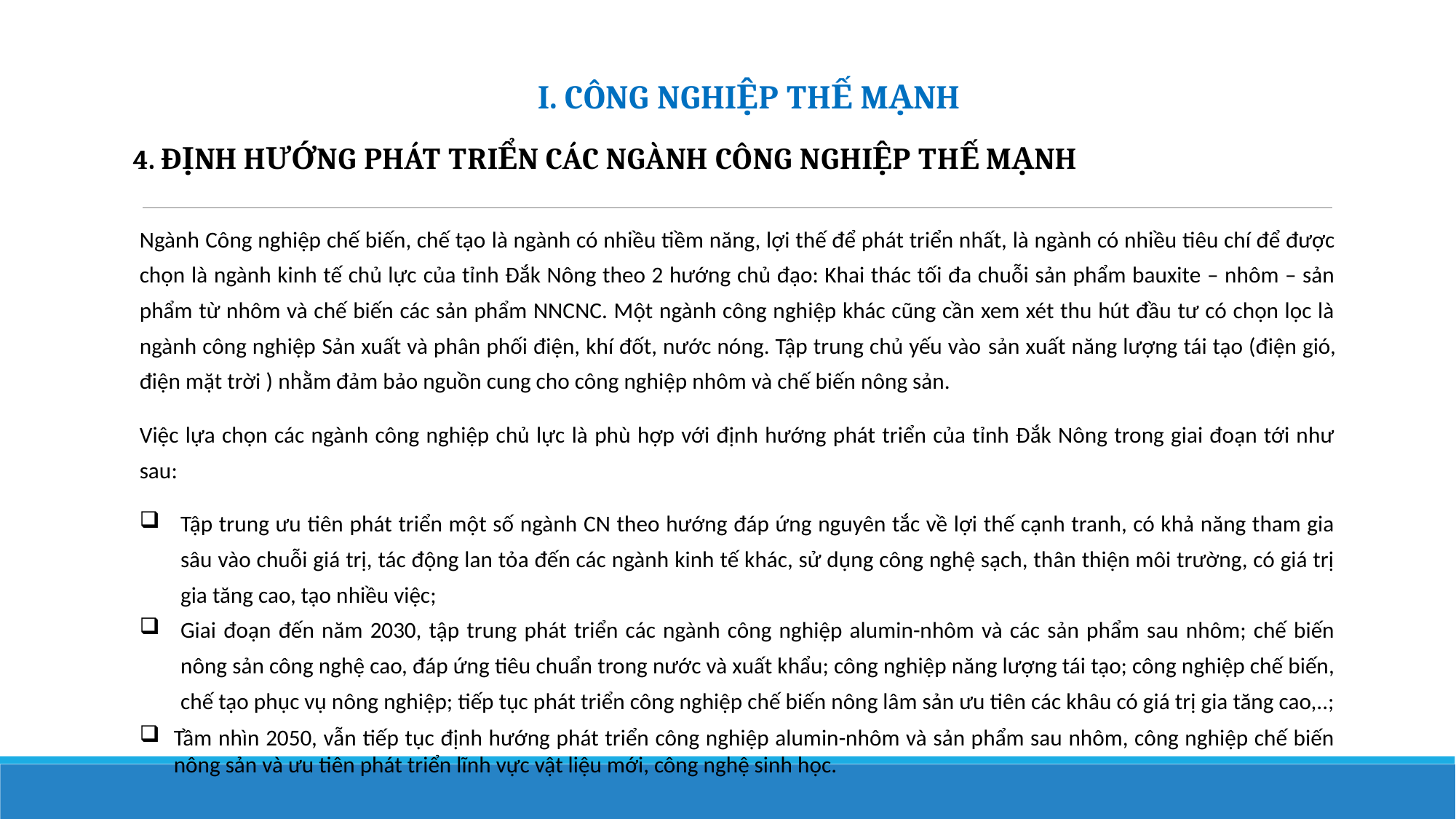

I. CÔNG NGHIỆP THẾ MẠNH
4. ĐỊNH HƯỚNG PHÁT TRIỂN CÁC NGÀNH CÔNG NGHIỆP THẾ MẠNH
Ngành Công nghiệp chế biến, chế tạo là ngành có nhiều tiềm năng, lợi thế để phát triển nhất, là ngành có nhiều tiêu chí để được chọn là ngành kinh tế chủ lực của tỉnh Đắk Nông theo 2 hướng chủ đạo: Khai thác tối đa chuỗi sản phẩm bauxite – nhôm – sản phẩm từ nhôm và chế biến các sản phẩm NNCNC. Một ngành công nghiệp khác cũng cần xem xét thu hút đầu tư có chọn lọc là ngành công nghiệp Sản xuất và phân phối điện, khí đốt, nước nóng. Tập trung chủ yếu vào sản xuất năng lượng tái tạo (điện gió, điện mặt trời ) nhằm đảm bảo nguồn cung cho công nghiệp nhôm và chế biến nông sản.
Việc lựa chọn các ngành công nghiệp chủ lực là phù hợp với định hướng phát triển của tỉnh Đắk Nông trong giai đoạn tới như sau:
Tập trung ưu tiên phát triển một số ngành CN theo hướng đáp ứng nguyên tắc về lợi thế cạnh tranh, có khả năng tham gia sâu vào chuỗi giá trị, tác động lan tỏa đến các ngành kinh tế khác, sử dụng công nghệ sạch, thân thiện môi trường, có giá trị gia tăng cao, tạo nhiều việc;
Giai đoạn đến năm 2030, tập trung phát triển các ngành công nghiệp alumin-nhôm và các sản phẩm sau nhôm; chế biến nông sản công nghệ cao, đáp ứng tiêu chuẩn trong nước và xuất khẩu; công nghiệp năng lượng tái tạo; công nghiệp chế biến, chế tạo phục vụ nông nghiệp; tiếp tục phát triển công nghiệp chế biến nông lâm sản ưu tiên các khâu có giá trị gia tăng cao,..;
Tầm nhìn 2050, vẫn tiếp tục định hướng phát triển công nghiệp alumin-nhôm và sản phẩm sau nhôm, công nghiệp chế biến nông sản và ưu tiên phát triển lĩnh vực vật liệu mới, công nghệ sinh học.